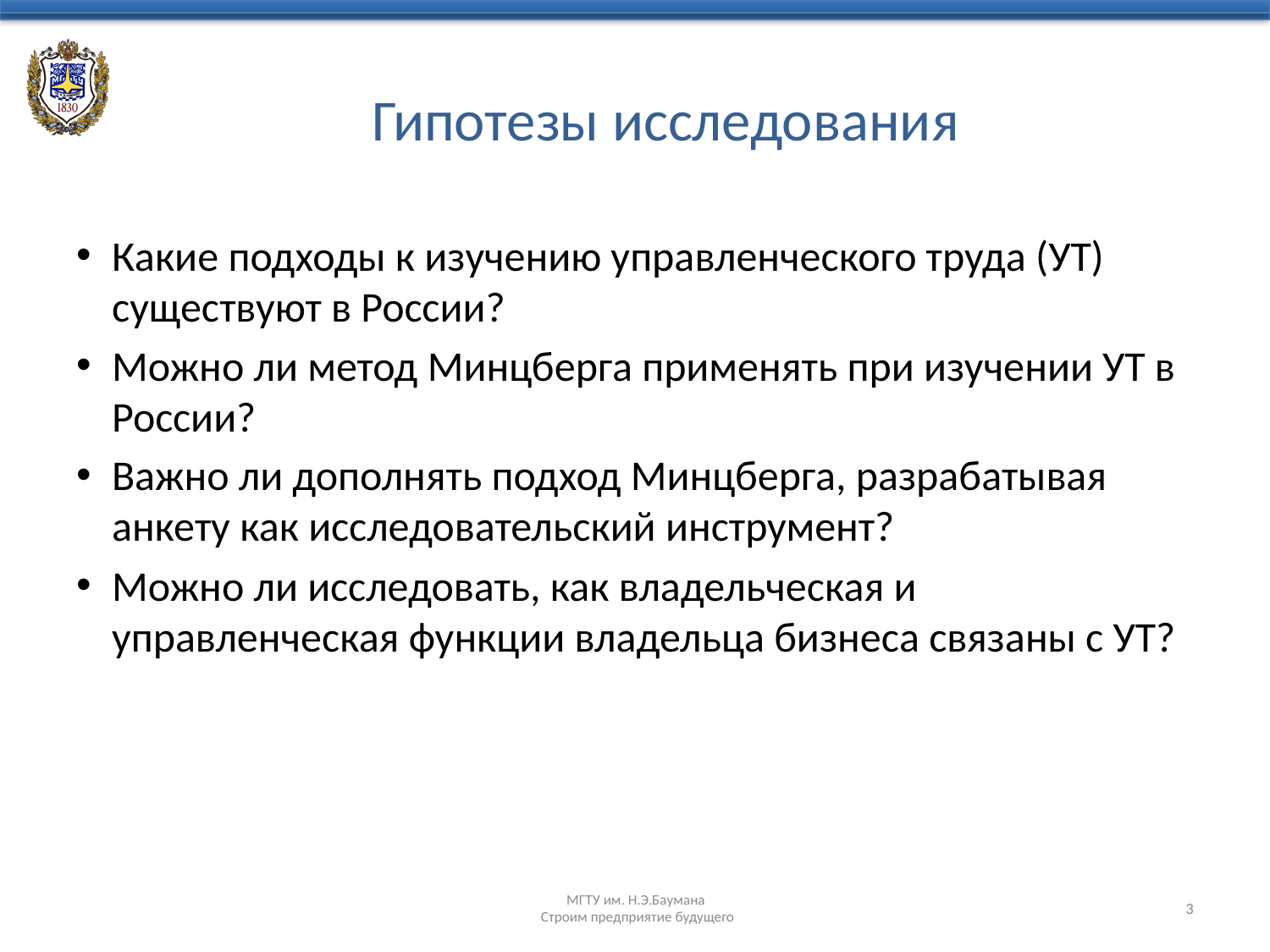

# Гипотезы исследования
Какие подходы к изучению управленческого труда (УТ) существуют в России?
Можно ли метод Минцберга применять при изучении УТ в России?
Важно ли дополнять подход Минцберга, разрабатывая анкету как исследовательский инструмент?
Можно ли исследовать, как владельческая и управленческая функции владельца бизнеса связаны с УТ?
3